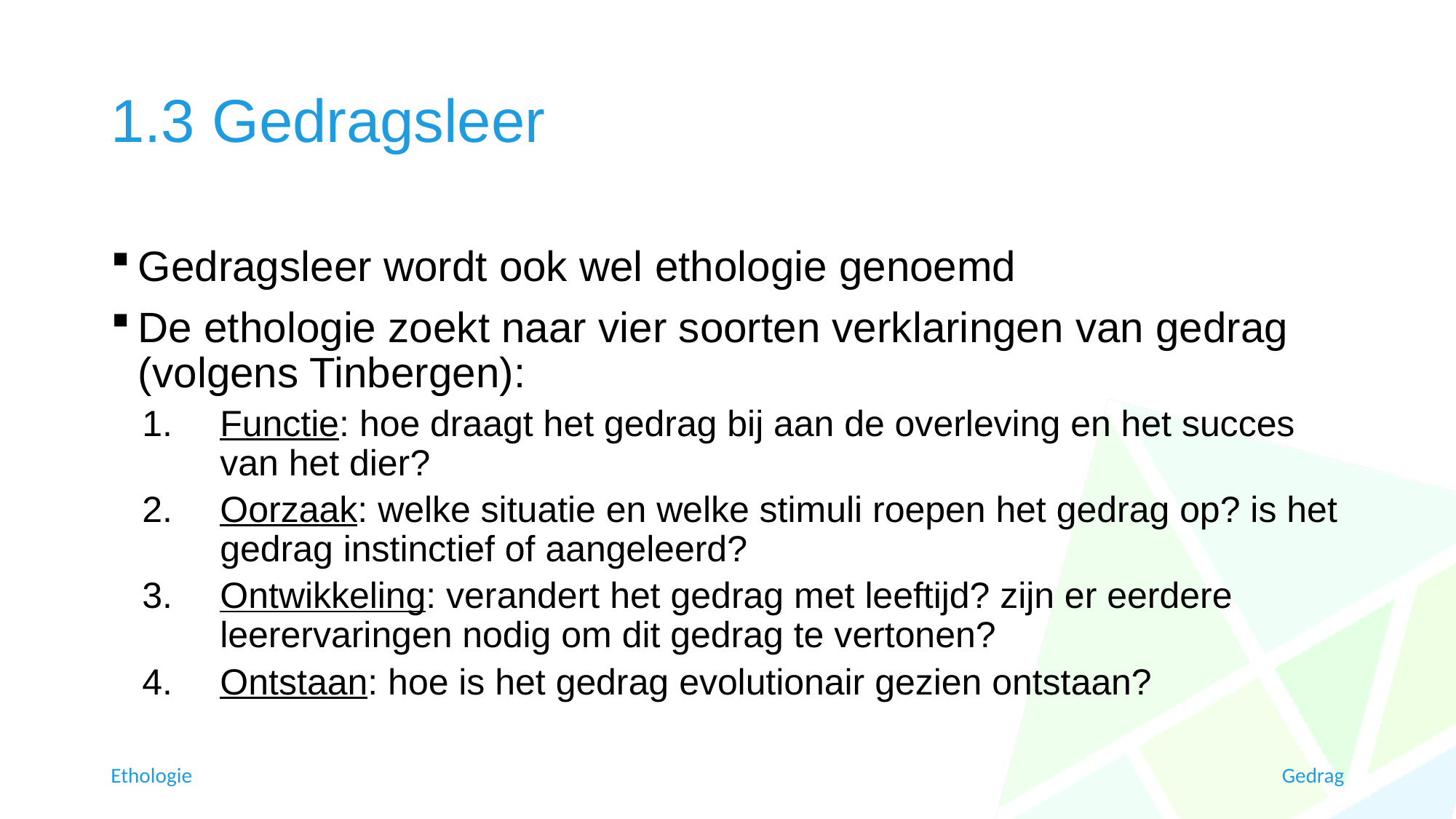

# 1.3 Gedragsleer
Gedragsleer wordt ook wel ethologie genoemd
De ethologie zoekt naar vier soorten verklaringen van gedrag (volgens Tinbergen):
Functie: hoe draagt het gedrag bij aan de overleving en het succes van het dier?
Oorzaak: welke situatie en welke stimuli roepen het gedrag op? is het gedrag instinctief of aangeleerd?
Ontwikkeling: verandert het gedrag met leeftijd? zijn er eerdere leerervaringen nodig om dit gedrag te vertonen?
Ontstaan: hoe is het gedrag evolutionair gezien ontstaan?
Ethologie
Gedrag